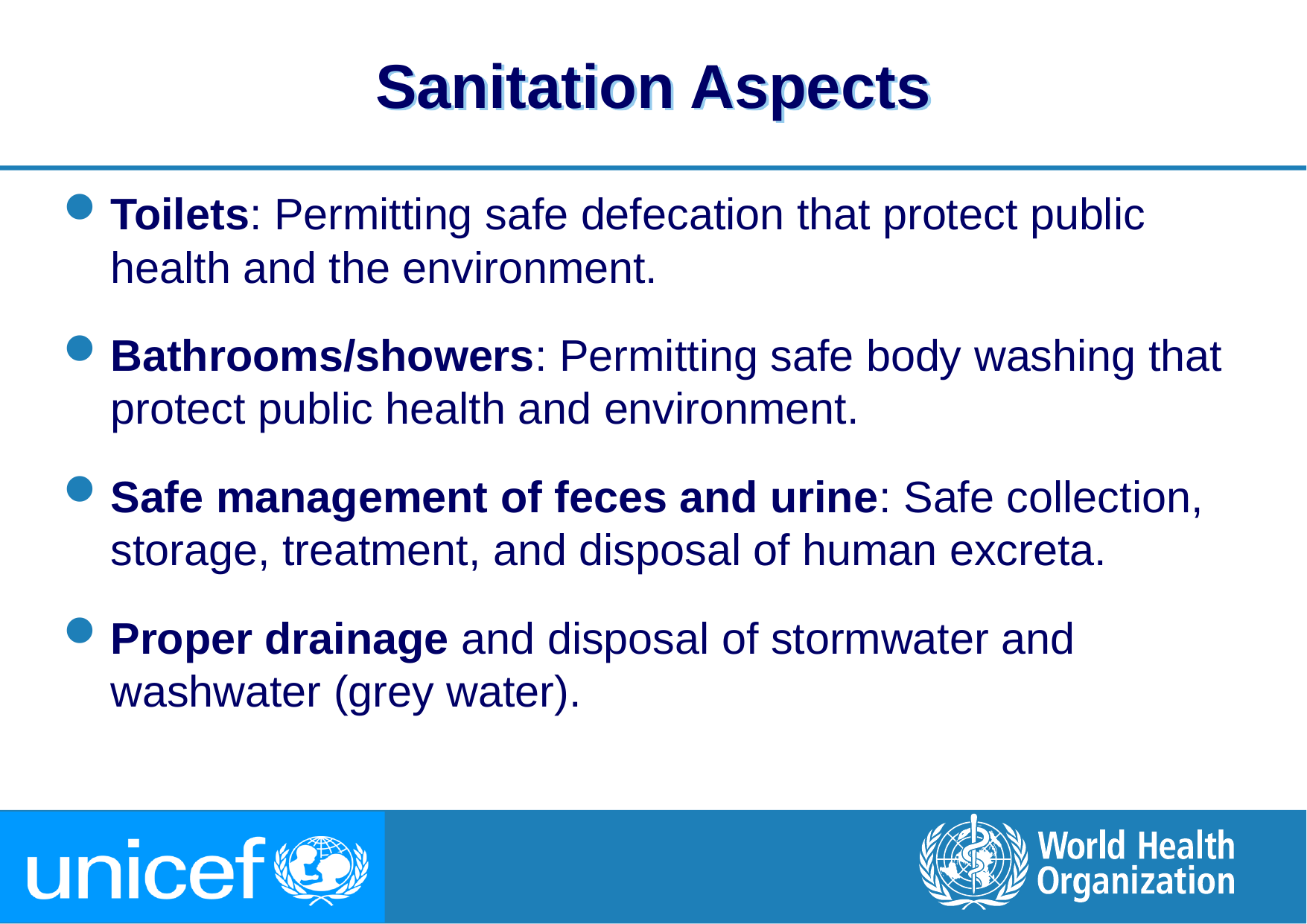

# Sanitation Aspects
Toilets: Permitting safe defecation that protect public health and the environment.
Bathrooms/showers: Permitting safe body washing that protect public health and environment.
Safe management of feces and urine: Safe collection, storage, treatment, and disposal of human excreta.
Proper drainage and disposal of stormwater and washwater (grey water).